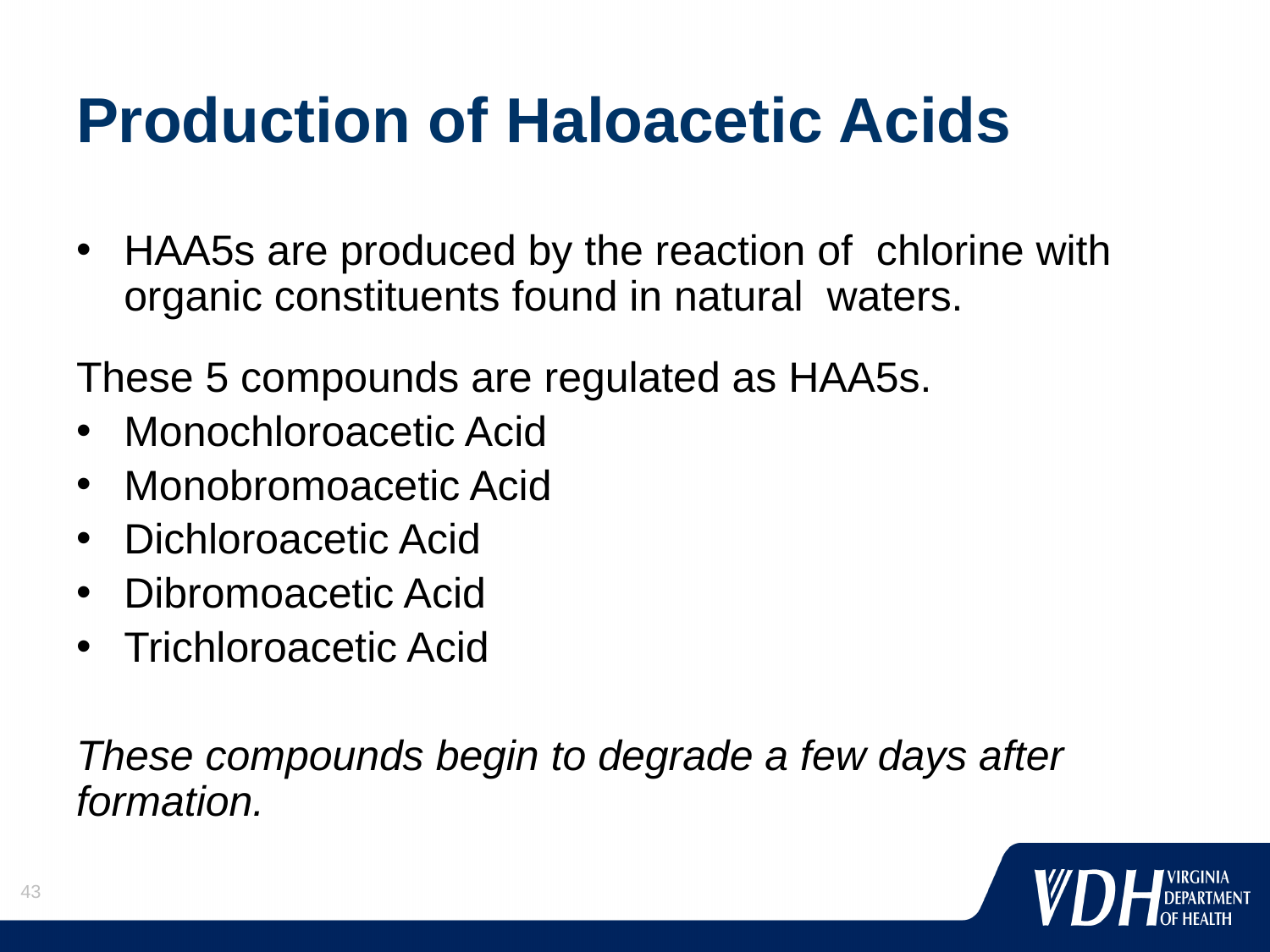

# Production of Haloacetic Acids
HAA5s are produced by the reaction of  chlorine with organic constituents found in natural  waters.

These 5 compounds are regulated as HAA5s.
Monochloroacetic Acid
Monobromoacetic Acid
Dichloroacetic Acid
Dibromoacetic Acid
Trichloroacetic Acid

These compounds begin to degrade a few days after formation.

43